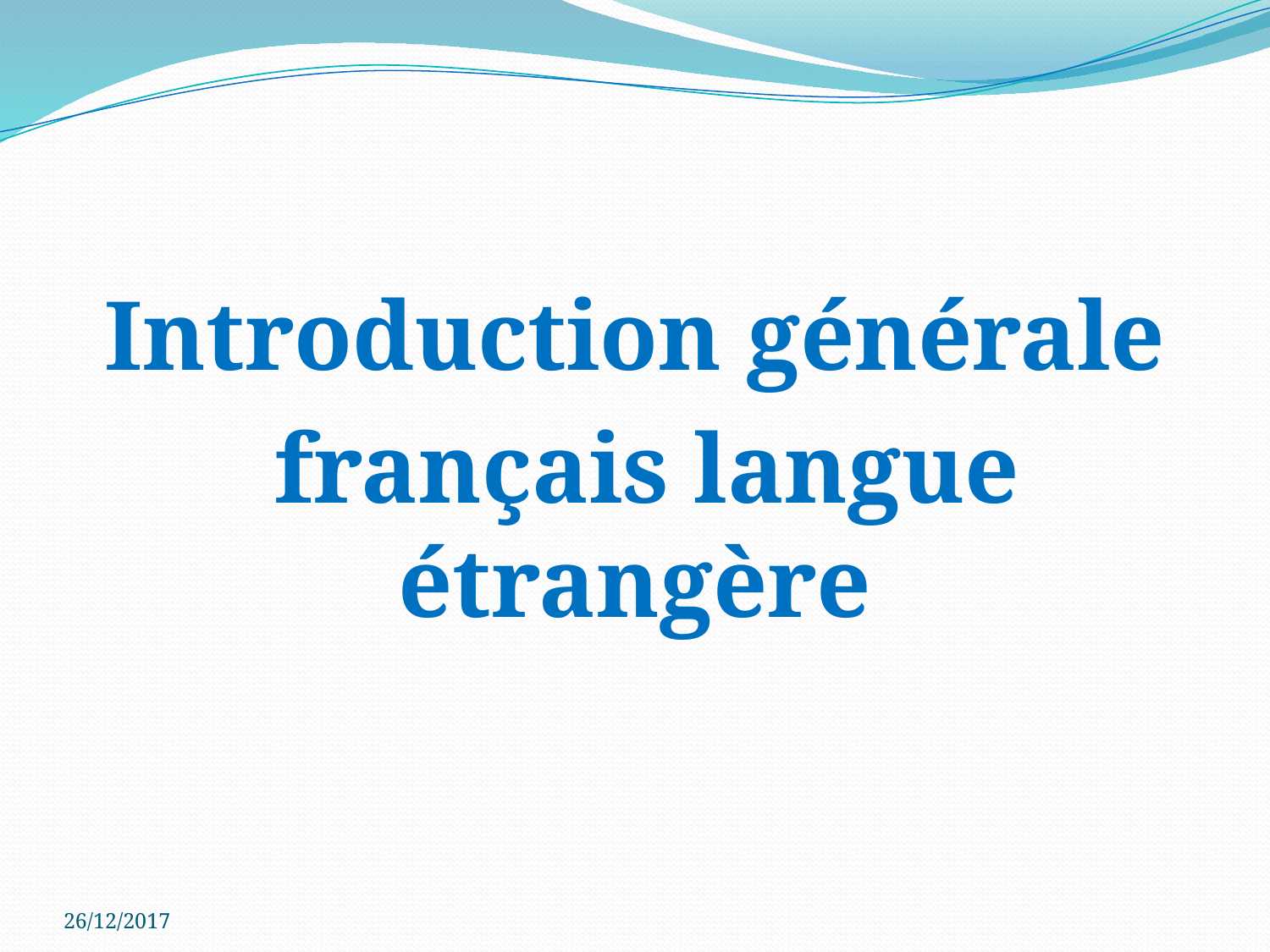

#
Introduction générale
 français langue étrangère
26/12/2017